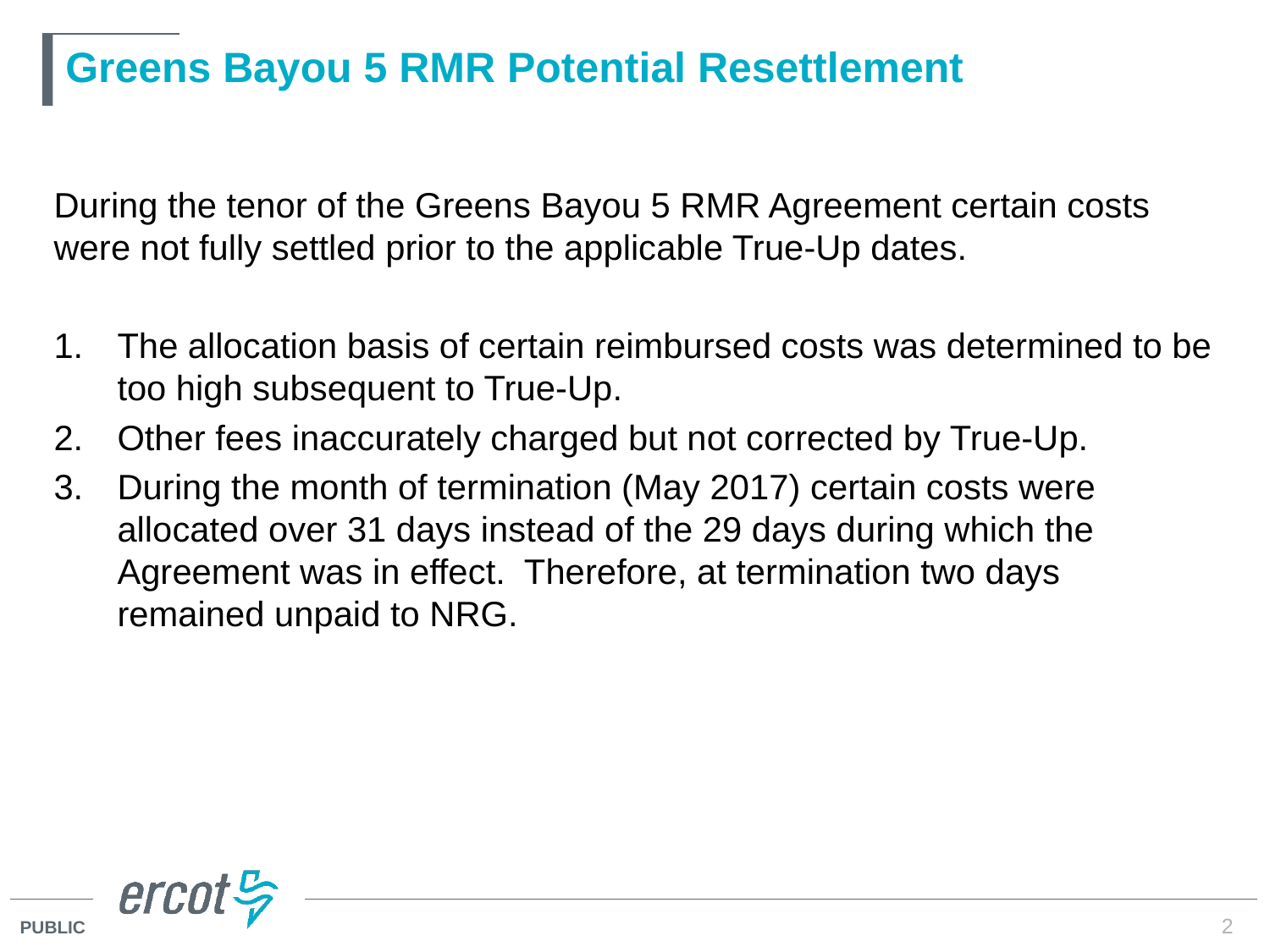

# Greens Bayou 5 RMR Potential Resettlement
During the tenor of the Greens Bayou 5 RMR Agreement certain costs were not fully settled prior to the applicable True-Up dates.

The allocation basis of certain reimbursed costs was determined to be too high subsequent to True-Up.
Other fees inaccurately charged but not corrected by True-Up.
During the month of termination (May 2017) certain costs were allocated over 31 days instead of the 29 days during which the Agreement was in effect.  Therefore, at termination two days remained unpaid to NRG.
2